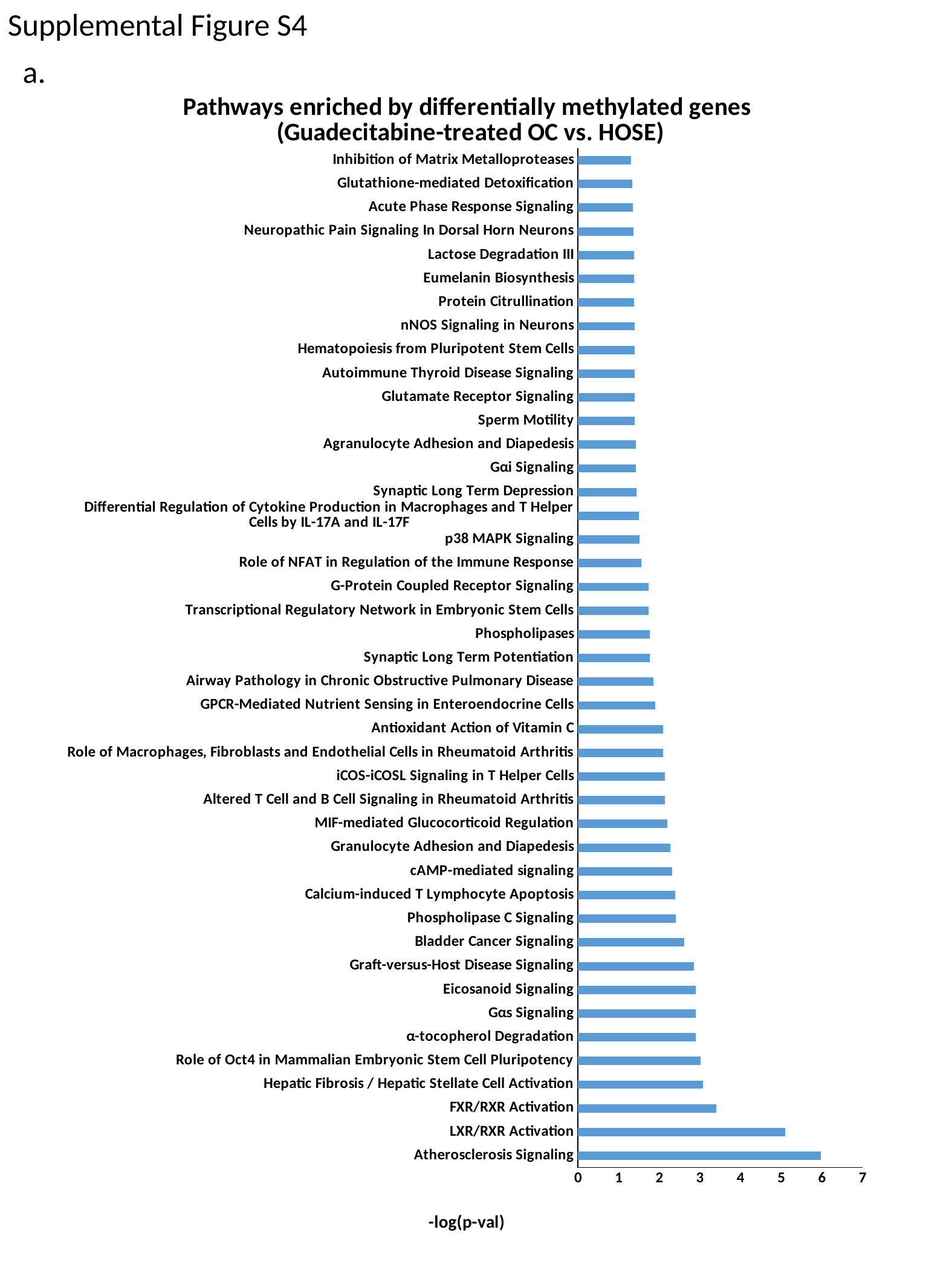

Supplemental Figure S4
a.

### Chart: Pathways enriched by differentially methylated genes
(Guadecitabine-treated OC vs. HOSE)

| Category |  |
|---|---|
| Atherosclerosis Signaling | 5.98 |
| LXR/RXR Activation | 5.1 |
| FXR/RXR Activation | 3.4 |
| Hepatic Fibrosis / Hepatic Stellate Cell Activation | 3.08 |
| Role of Oct4 in Mammalian Embryonic Stem Cell Pluripotency | 3.01 |
| α-tocopherol Degradation | 2.9 |
| Gαs Signaling | 2.89 |
| Eicosanoid Signaling | 2.89 |
| Graft-versus-Host Disease Signaling | 2.85 |
| Bladder Cancer Signaling | 2.61 |
| Phospholipase C Signaling | 2.41 |
| Calcium-induced T Lymphocyte Apoptosis | 2.39 |
| cAMP-mediated signaling | 2.31 |
| Granulocyte Adhesion and Diapedesis | 2.27 |
| MIF-mediated Glucocorticoid Regulation | 2.19 |
| Altered T Cell and B Cell Signaling in Rheumatoid Arthritis | 2.14 |
| iCOS-iCOSL Signaling in T Helper Cells | 2.14 |
| Role of Macrophages, Fibroblasts and Endothelial Cells in Rheumatoid Arthritis | 2.1 |
| Antioxidant Action of Vitamin C | 2.1 |
| GPCR-Mediated Nutrient Sensing in Enteroendocrine Cells | 1.9 |
| Airway Pathology in Chronic Obstructive Pulmonary Disease | 1.85 |
| Synaptic Long Term Potentiation | 1.77 |
| Phospholipases | 1.76 |
| Transcriptional Regulatory Network in Embryonic Stem Cells | 1.73 |
| G-Protein Coupled Receptor Signaling | 1.73 |
| Role of NFAT in Regulation of the Immune Response | 1.56 |
| p38 MAPK Signaling | 1.51 |
| Differential Regulation of Cytokine Production in Macrophages and T Helper Cells by IL-17A and IL-17F | 1.5 |
| Synaptic Long Term Depression | 1.44 |
| Gαi Signaling | 1.43 |
| Agranulocyte Adhesion and Diapedesis | 1.42 |
| Sperm Motility | 1.4 |
| Glutamate Receptor Signaling | 1.39 |
| Autoimmune Thyroid Disease Signaling | 1.39 |
| Hematopoiesis from Pluripotent Stem Cells | 1.39 |
| nNOS Signaling in Neurons | 1.39 |
| Protein Citrullination | 1.38 |
| Eumelanin Biosynthesis | 1.38 |
| Lactose Degradation III | 1.38 |
| Neuropathic Pain Signaling In Dorsal Horn Neurons | 1.37 |
| Acute Phase Response Signaling | 1.35 |
| Glutathione-mediated Detoxification | 1.33 |
| Inhibition of Matrix Metalloproteases | 1.31 |